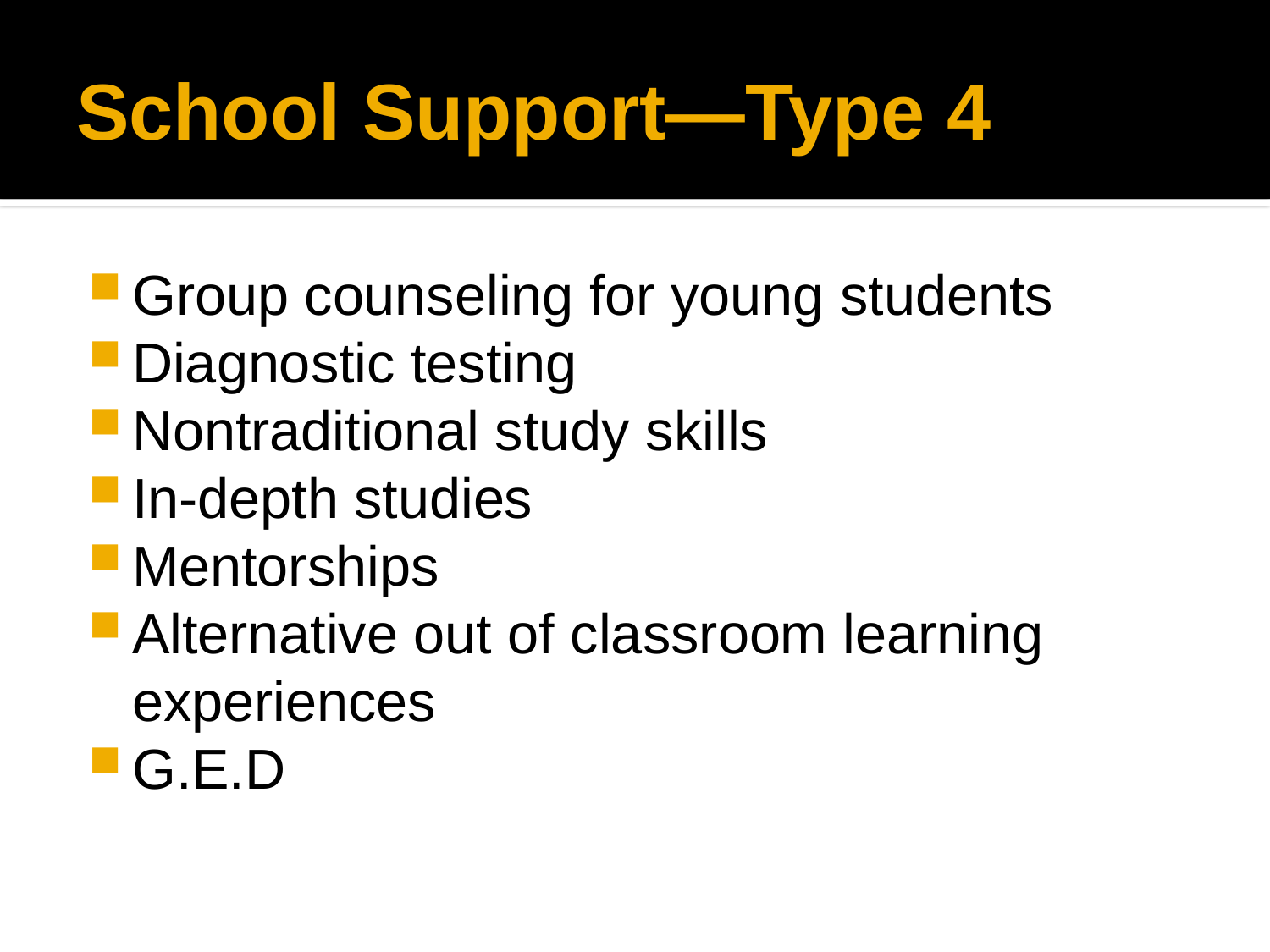

# School Support—Type 4
Group counseling for young students
Diagnostic testing
Nontraditional study skills
In-depth studies
Mentorships
Alternative out of classroom learning experiences
G.E.D